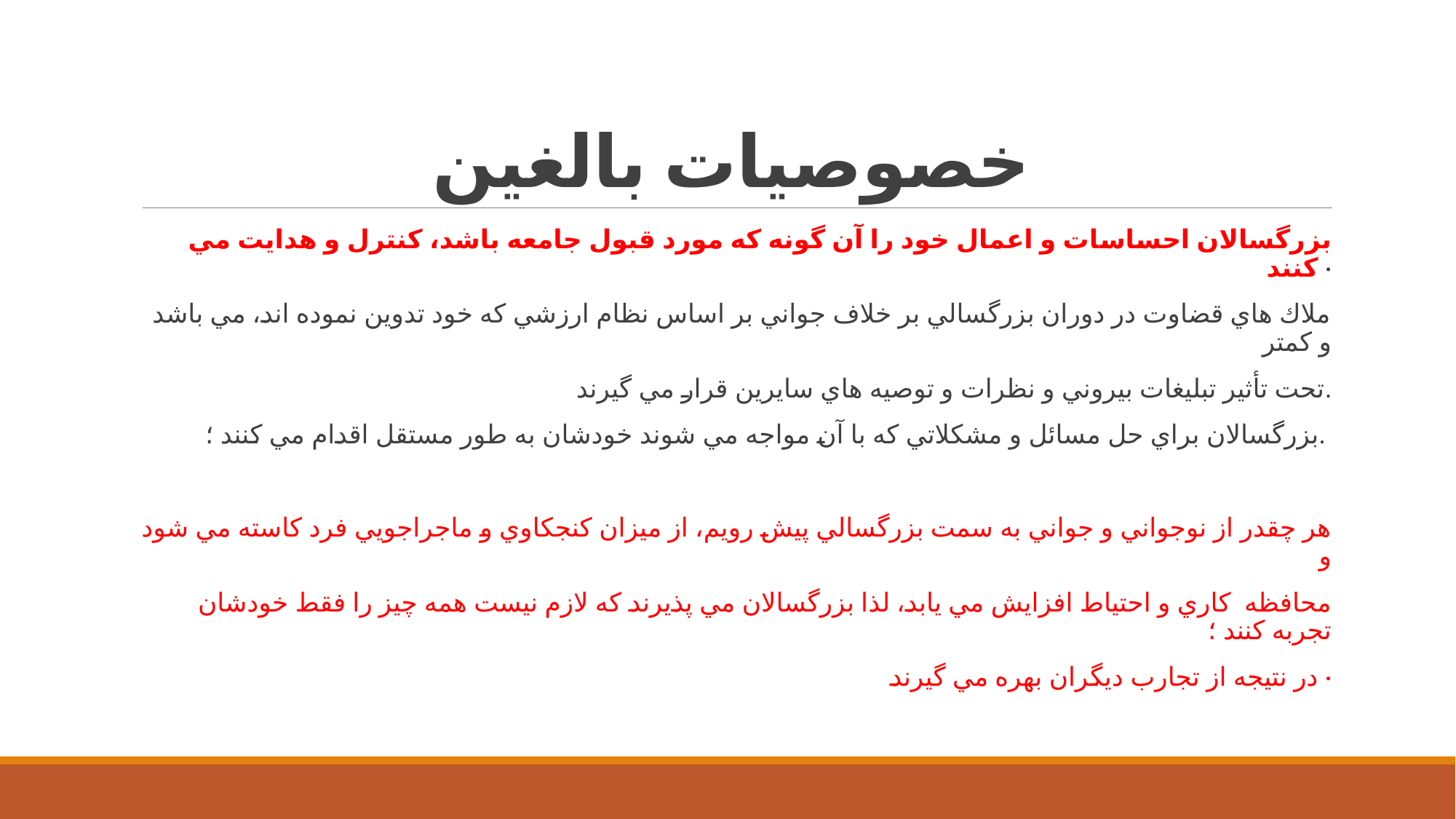

# خصوصیات بالغین
بزرگسالان احساسات و اعمال خود را آن گونه كه مورد قبول جامعه باشد، كنترل و هدايت مي كنند ·
ملاك هاي قضاوت در دوران بزرگسالي بر خلاف جواني بر اساس نظام ارزشي كه خود تدوين نموده اند، مي باشد و كمتر
 تحت تأثير تبليغات بيروني و نظرات و توصيه هاي سايرين قرار مي گيرند.
بزرگسالان براي حل مسائل و مشكلاتي كه با آن مواجه مي شوند خودشان به طور مستقل اقدام مي كنند ؛.

هر چقدر از نوجواني و جواني به سمت بزرگسالي پيش رويم، از ميزان كنجكاوي و ماجراجويي فرد كاسته مي شود و
 محافظه  كاري و احتياط افزايش مي يابد، لذا بزرگسالان مي پذيرند كه لازم نيست همه چيز را فقط خودشان تجربه كنند ؛
 در نتيجه از تجارب ديگران بهره مي گيرند ·